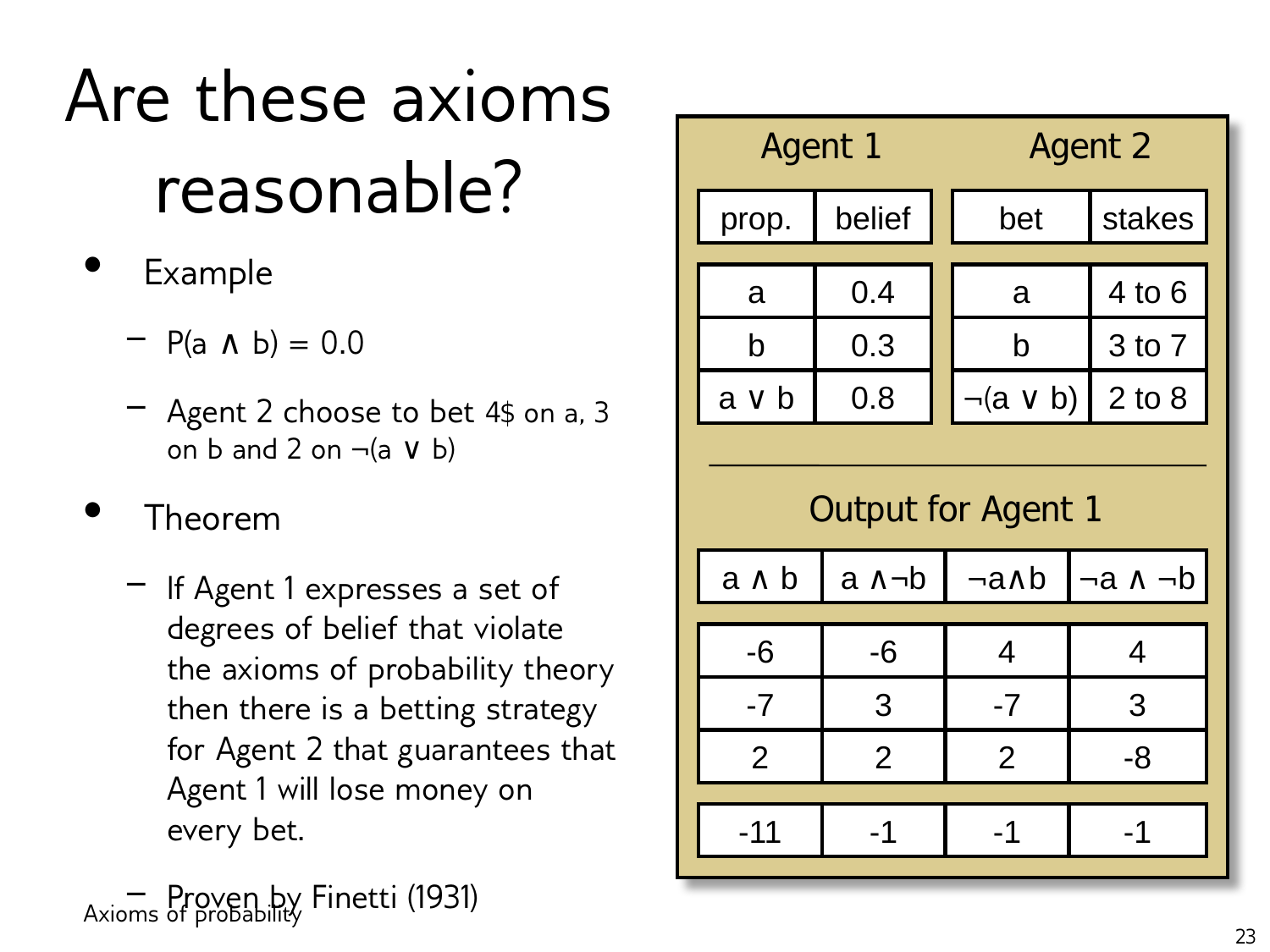

# Are these axioms reasonable?

Agent 1
Agent 2

prop.

belief

bet

stakes

4 to 6

3 to 7

2 to 8

a

b

¬(a ∨ b)
Example
P(a ∧ b) = 0.0
Agent 2 choose to bet 4$ on a, 3 on b and 2 on ¬(a ∨ b)
Theorem
If Agent 1 expresses a set of degrees of belief that violate the axioms of probability theory then there is a betting strategy for Agent 2 that guarantees that Agent 1 will lose money on every bet.
Proven by Finetti (1931)

a

0.4

b

0.3

a ∨ b

0.8

Output for Agent 1

a ∧ b

-6

-7

2

-11

a ∧¬b

-6

3

2

-1

¬a∧b

4

-7

2

-1

¬a ∧ ¬b

4

3

-8

-1
Axioms of probability
23